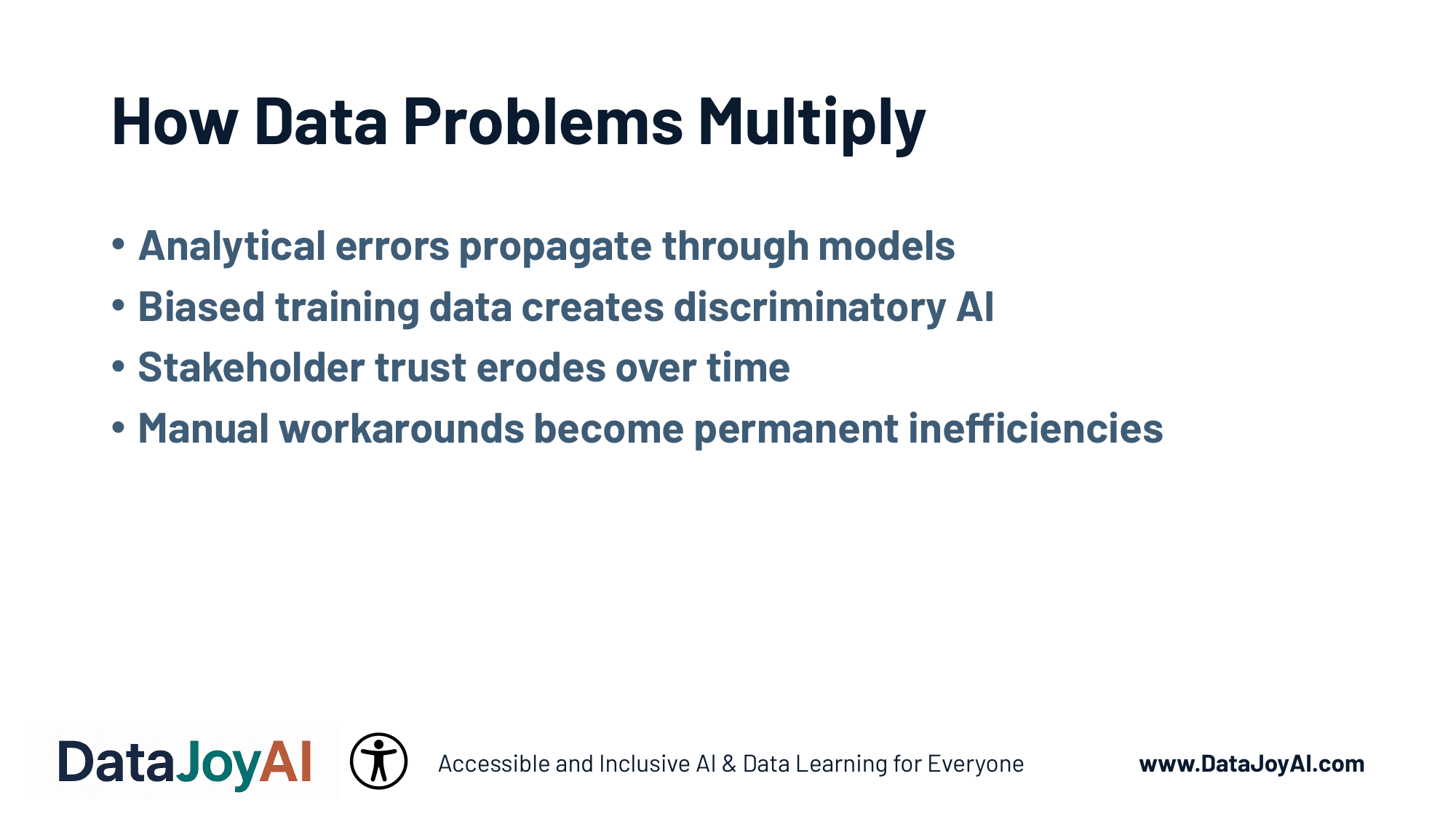

# How Data Problems Multiply
Analytical errors propagate through models
Biased training data creates discriminatory AI
Stakeholder trust erodes over time
Manual workarounds become permanent inefficiencies